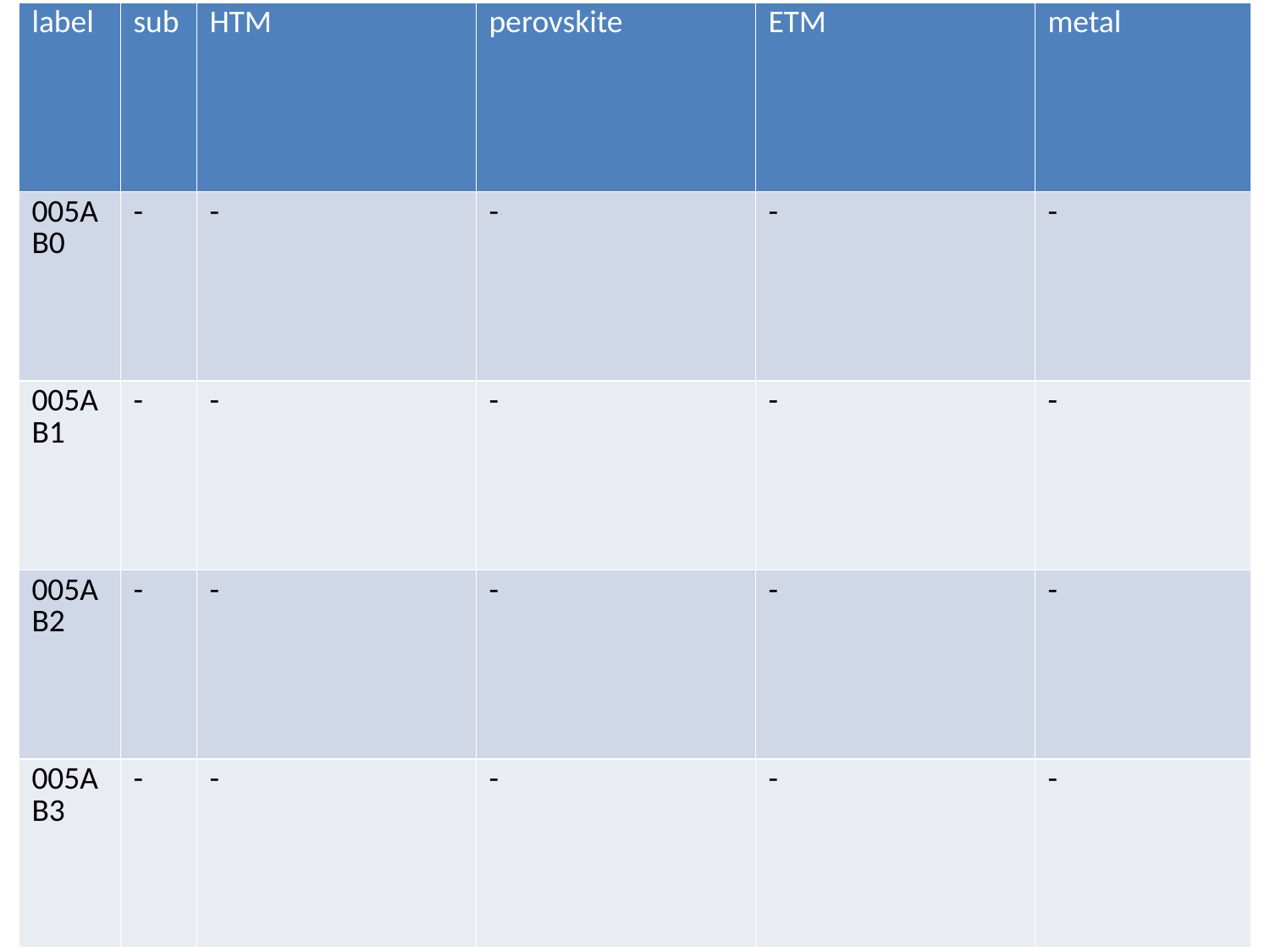

| label | sub | HTM | perovskite | ETM | metal |
| --- | --- | --- | --- | --- | --- |
| 005AB0 | - | - | - | - | - |
| 005AB1 | - | - | - | - | - |
| 005AB2 | - | - | - | - | - |
| 005AB3 | - | - | - | - | - |